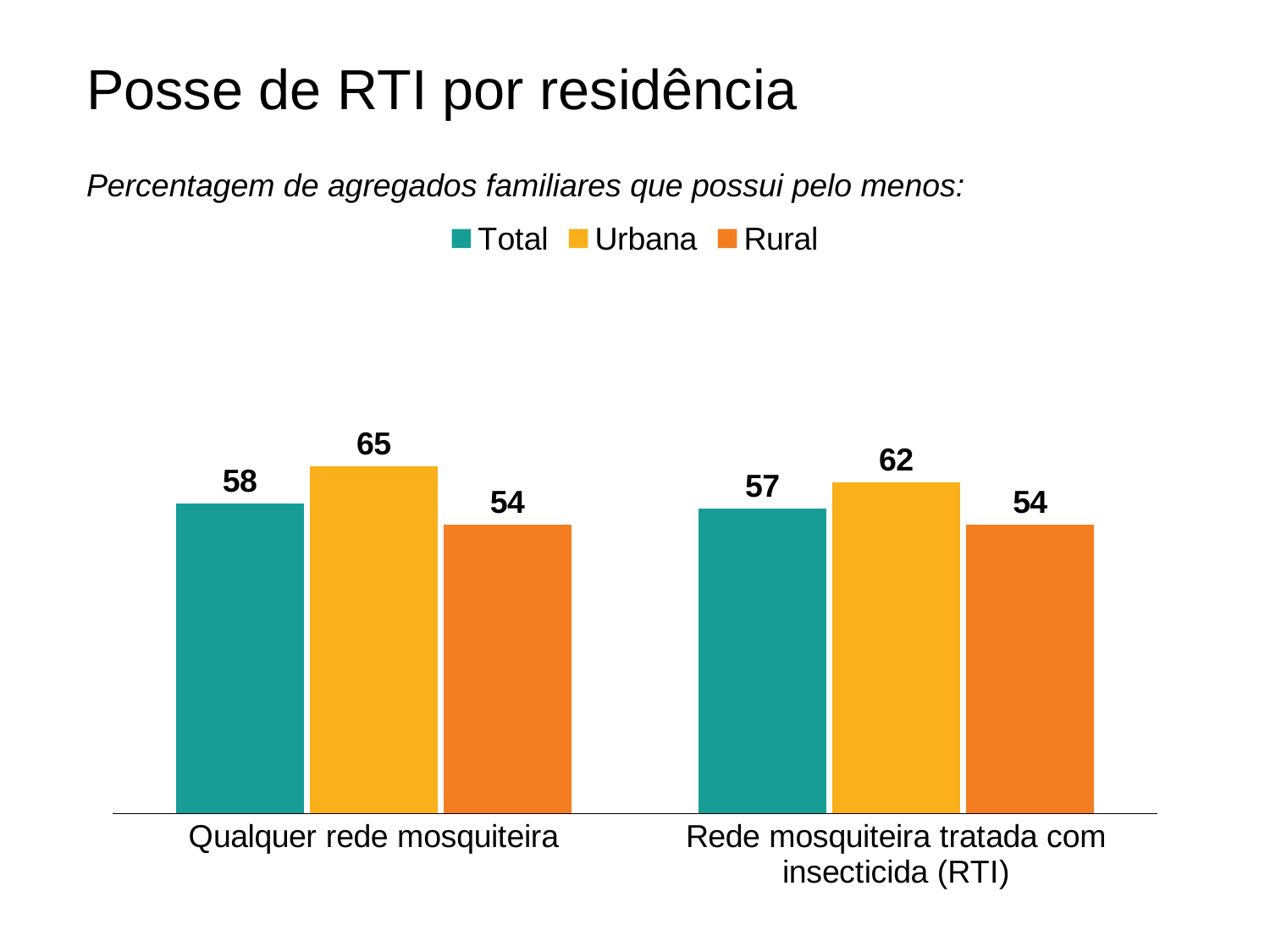

# Posse de RTI por residência
Percentagem de agregados familiares que possui pelo menos:

### Chart

| Category | Total | Urbana | Rural |
|---|---|---|---|
| Qualquer rede mosquiteira | 58.0 | 65.0 | 54.0 |
| Rede mosquiteira tratada com insecticida (RTI) | 57.0 | 62.0 | 54.0 |